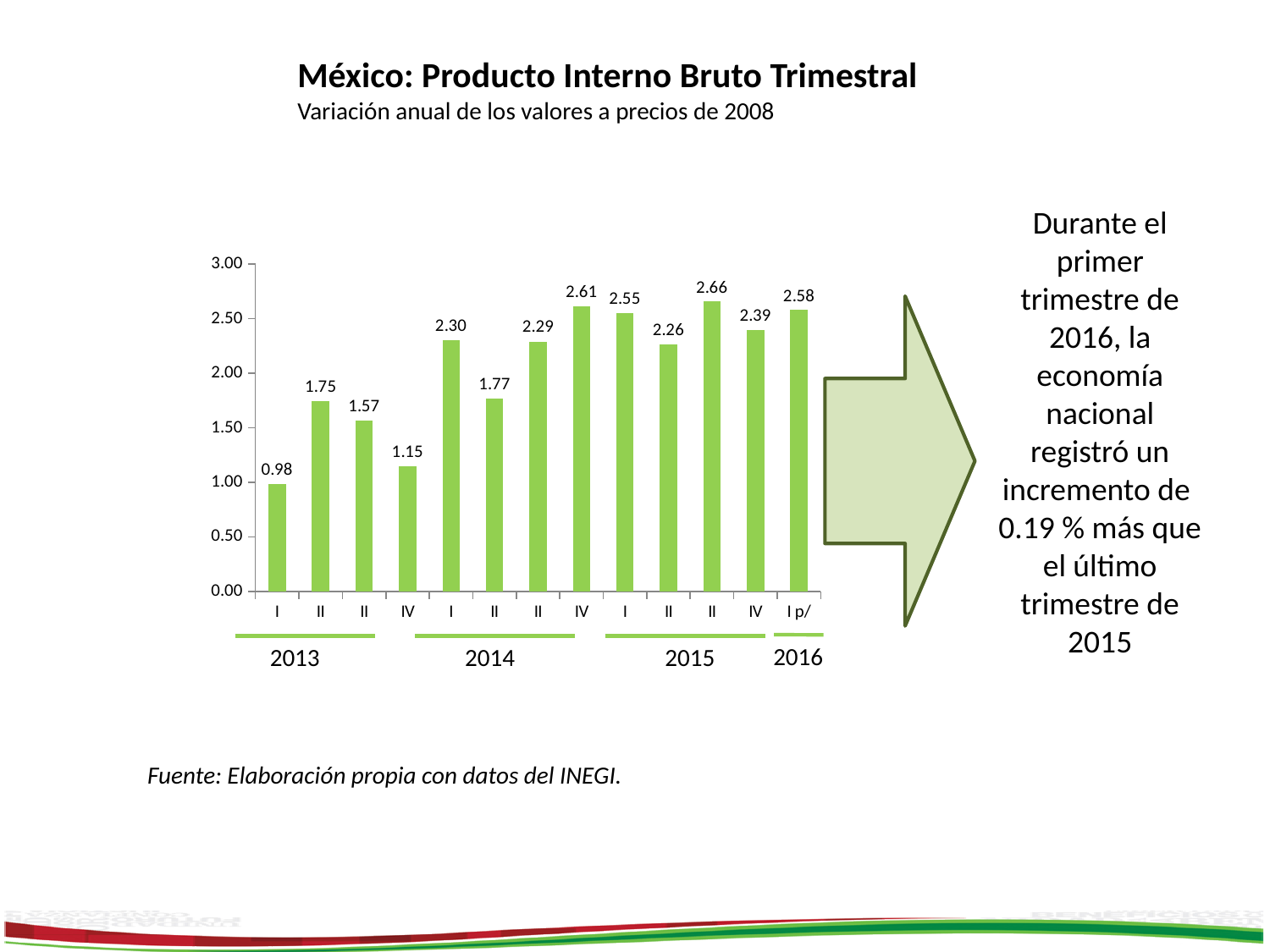

México: Producto Interno Bruto Trimestral
Variación anual de los valores a precios de 2008
Durante el primer trimestre de 2016, la economía nacional registró un incremento de  0.19 % más que el último trimestre de 2015

### Chart

| Category |  |
|---|---|
| I | 0.9809434617069998 |
| II | 1.746716578547 |
| II | 1.5694012197069998 |
| IV | 1.146858396787 |
| I | 2.299970185061 |
| II | 1.7673256189779996 |
| II | 2.290853881901 |
| IV | 2.609330106593 |
| I | 2.553488004783999 |
| II | 2.2605773403260017 |
| II | 2.656250019690999 |
| IV | 2.3929494903859982 |
| I p/ | 2.578408257737 |
2016
2013
2014
2015
Fuente: Elaboración propia con datos del INEGI.